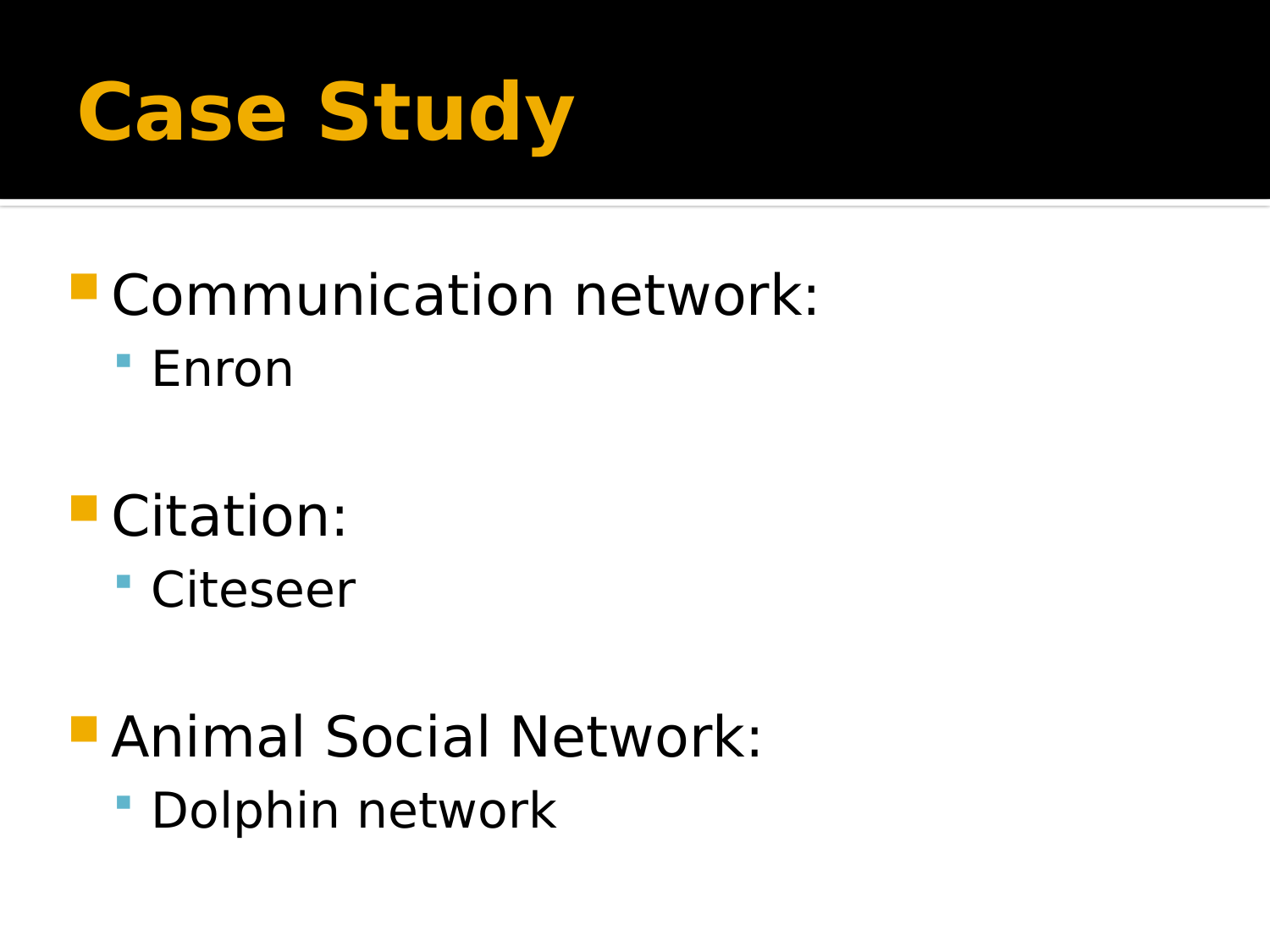

# Case Study
Communication network:
Enron

Citation:
Citeseer

Animal Social Network:
Dolphin network